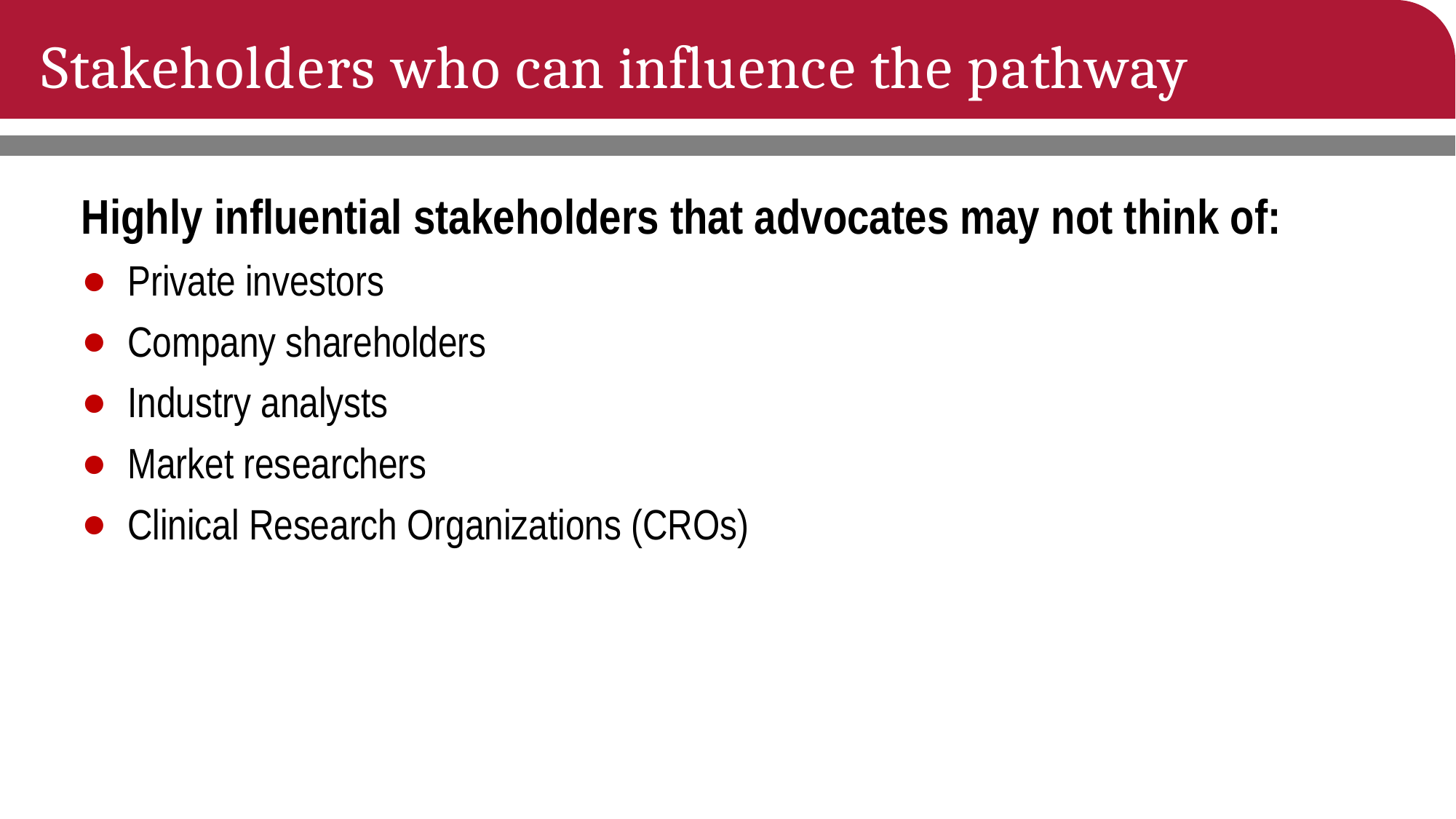

# Stakeholders who can influence the pathway
Highly influential stakeholders that advocates may not think of:
Private investors
Company shareholders
Industry analysts
Market researchers
Clinical Research Organizations (CROs)